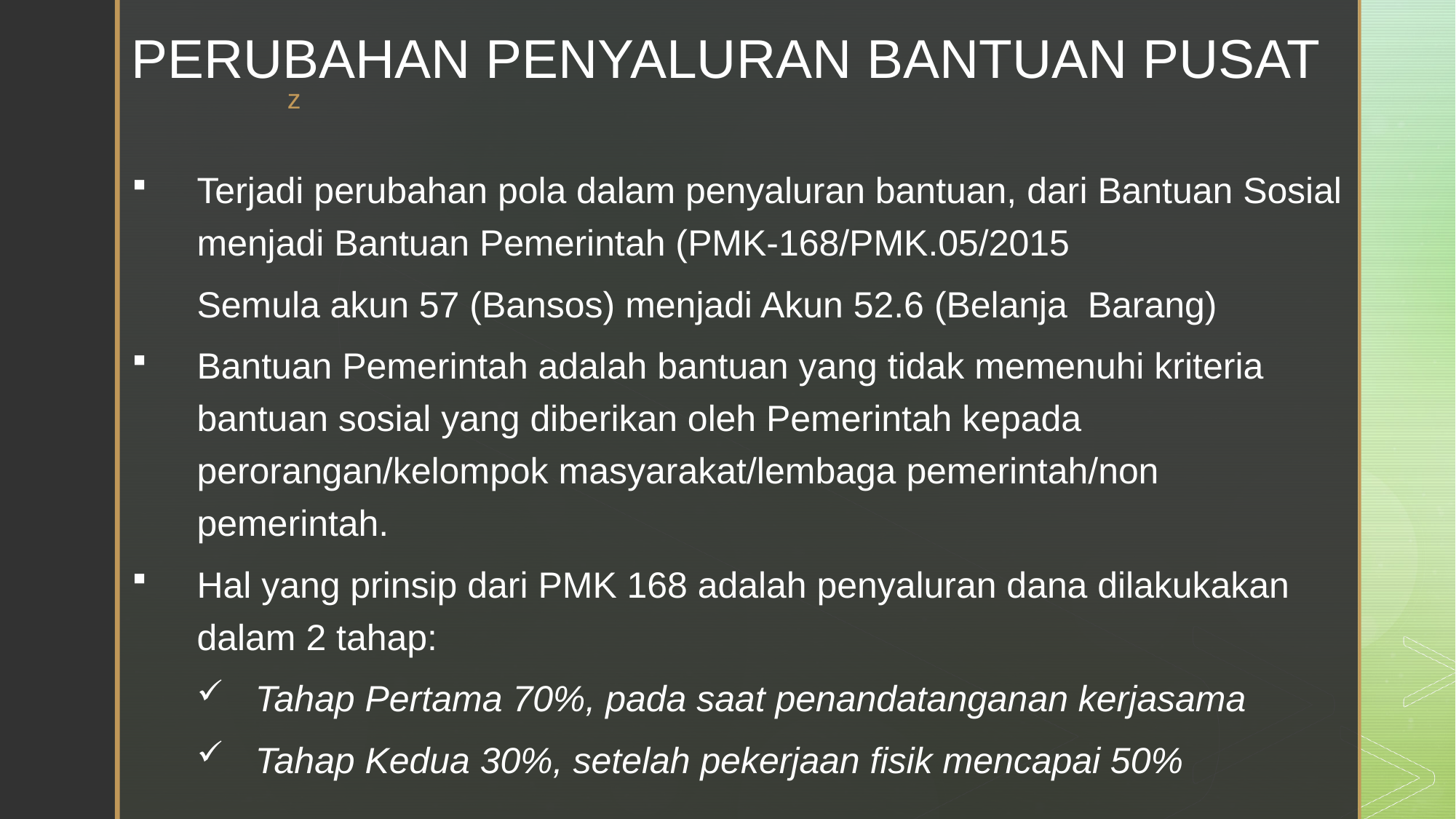

# PERUBAHAN PENYALURAN BANTUAN PUSAT
Terjadi perubahan pola dalam penyaluran bantuan, dari Bantuan Sosial menjadi Bantuan Pemerintah (PMK-168/PMK.05/2015
    	Semula akun 57 (Bansos) menjadi Akun 52.6 (Belanja  Barang)
Bantuan Pemerintah adalah bantuan yang tidak memenuhi kriteria bantuan sosial yang diberikan oleh Pemerintah kepada perorangan/kelompok masyarakat/lembaga pemerintah/non pemerintah.
Hal yang prinsip dari PMK 168 adalah penyaluran dana dilakukakan dalam 2 tahap:
Tahap Pertama 70%, pada saat penandatanganan kerjasama
Tahap Kedua 30%, setelah pekerjaan fisik mencapai 50%